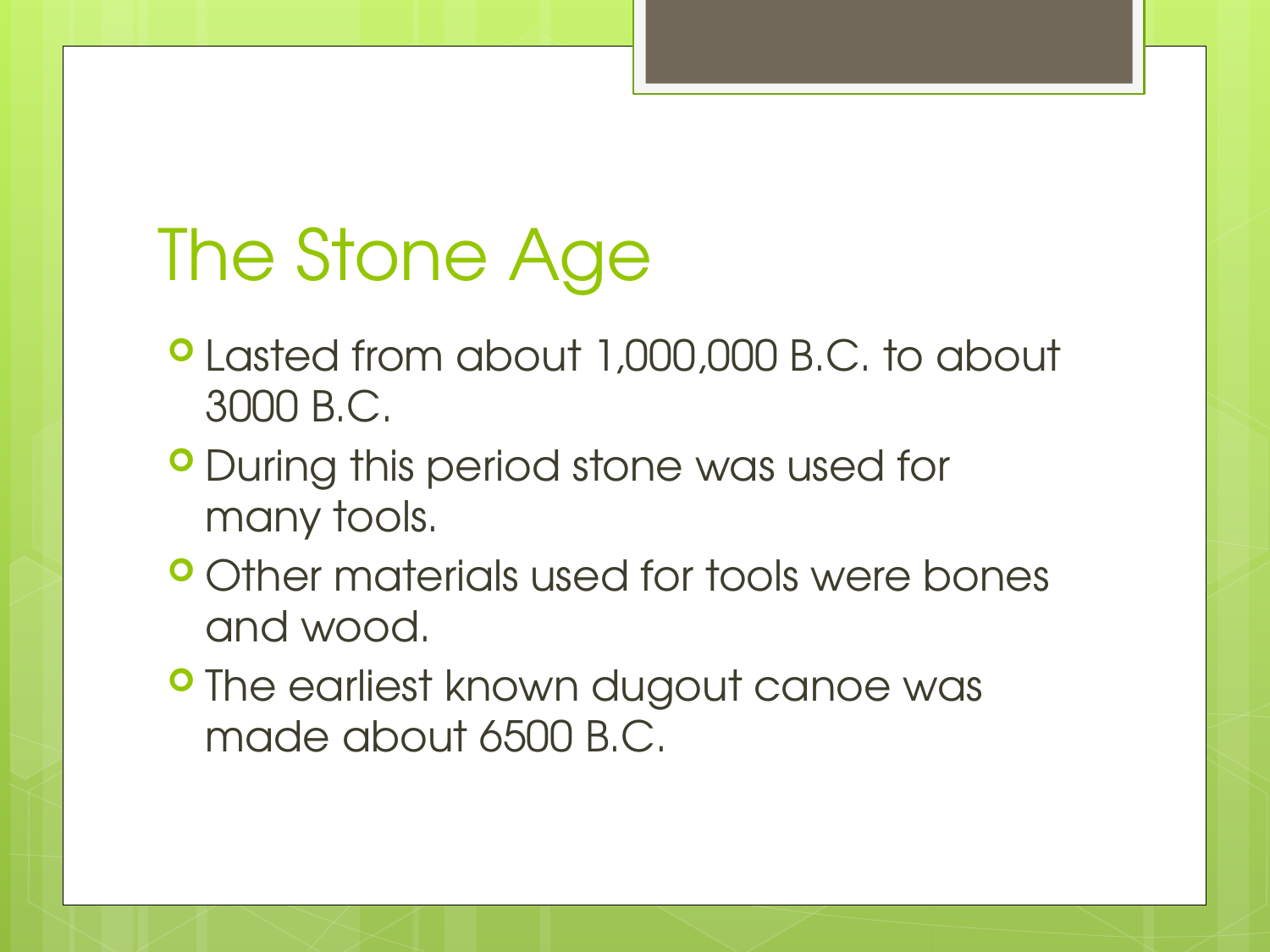

# The Stone Age
Lasted from about 1,000,000 B.C. to about 3000 B.C.
During this period stone was used for many tools.
Other materials used for tools were bones and wood.
The earliest known dugout canoe was made about 6500 B.C.